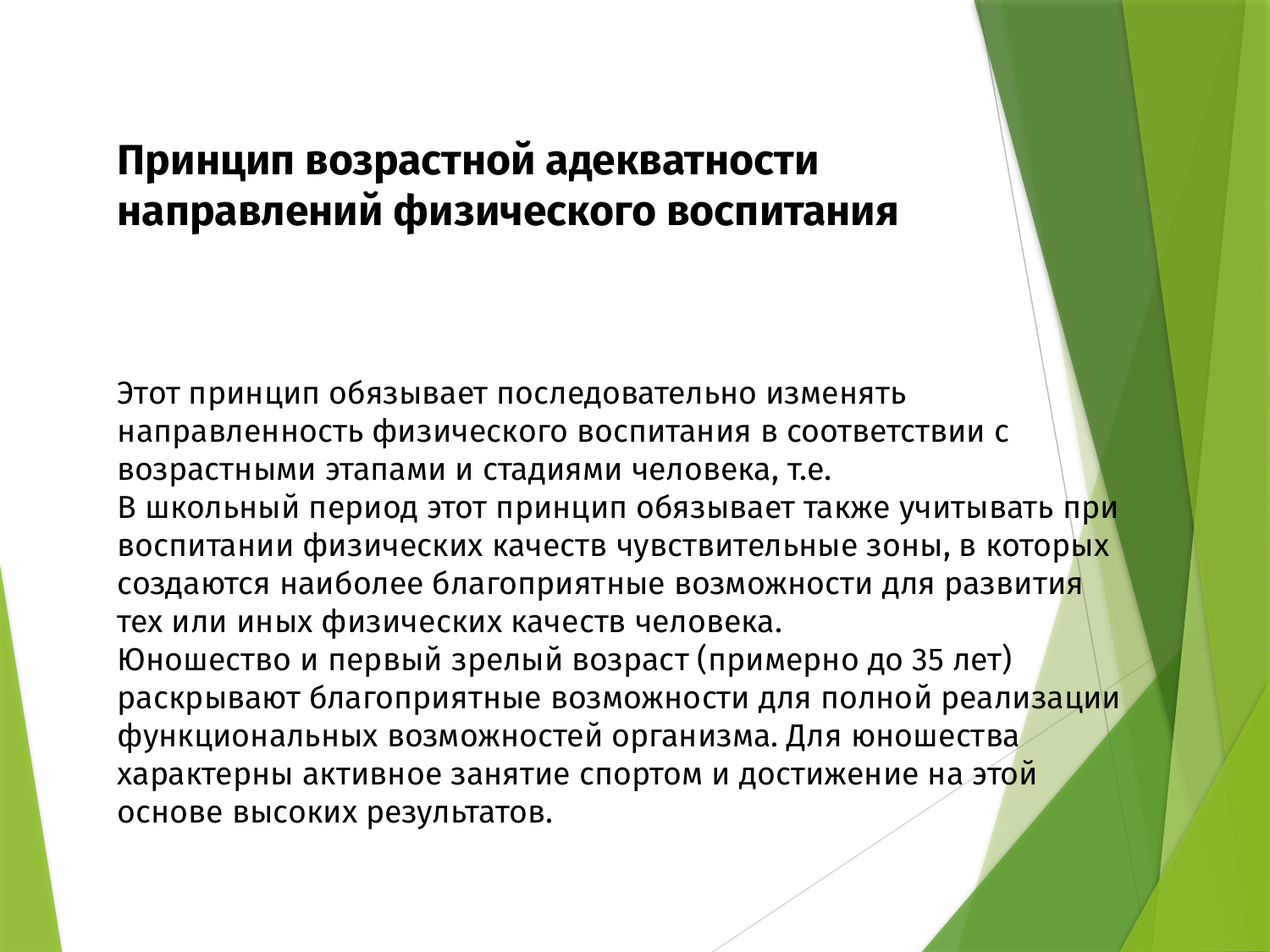

Принцип возрастной адекватности направлений физического воспитания
Этот принцип обязывает последовательно изменять направленность физического воспитания в соответствии с возрастными этапами и стадиями человека, т.е.
В школьный период этот принцип обязывает также учитывать при воспитании физических качеств чувствительные зоны, в которых создаются наиболее благоприятные возможности для развития тех или иных физических качеств человека.
Юношество и первый зрелый возраст (примерно до 35 лет) раскрывают благоприятные возможности для полной реализации функциональных возможностей организма. Для юношества характерны активное занятие спортом и достижение на этой основе высоких результатов.